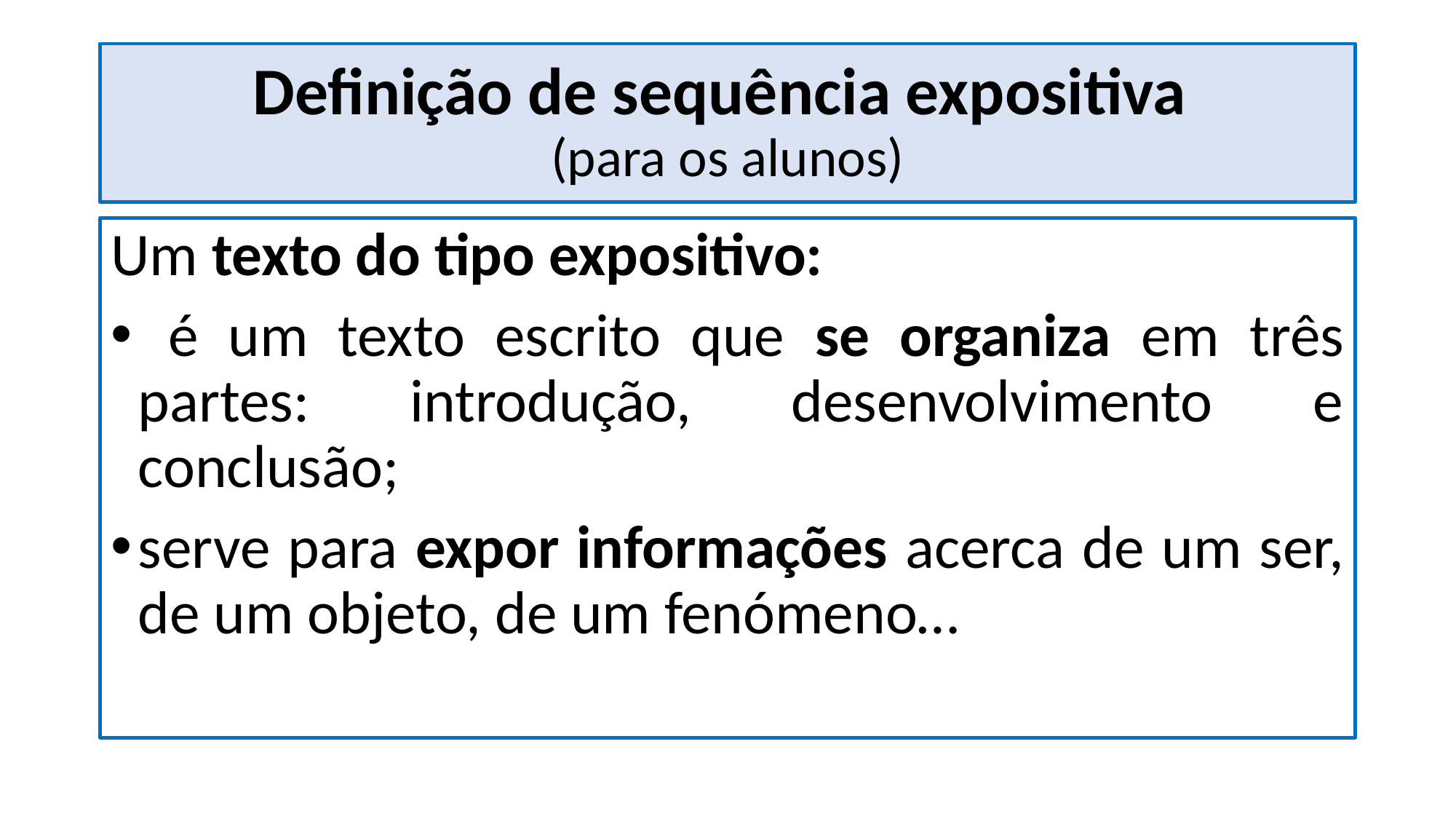

# Definição de sequência expositiva (para os alunos)
Um texto do tipo expositivo:
 é um texto escrito que se organiza em três partes: introdução, desenvolvimento e conclusão;
serve para expor informações acerca de um ser, de um objeto, de um fenómeno…